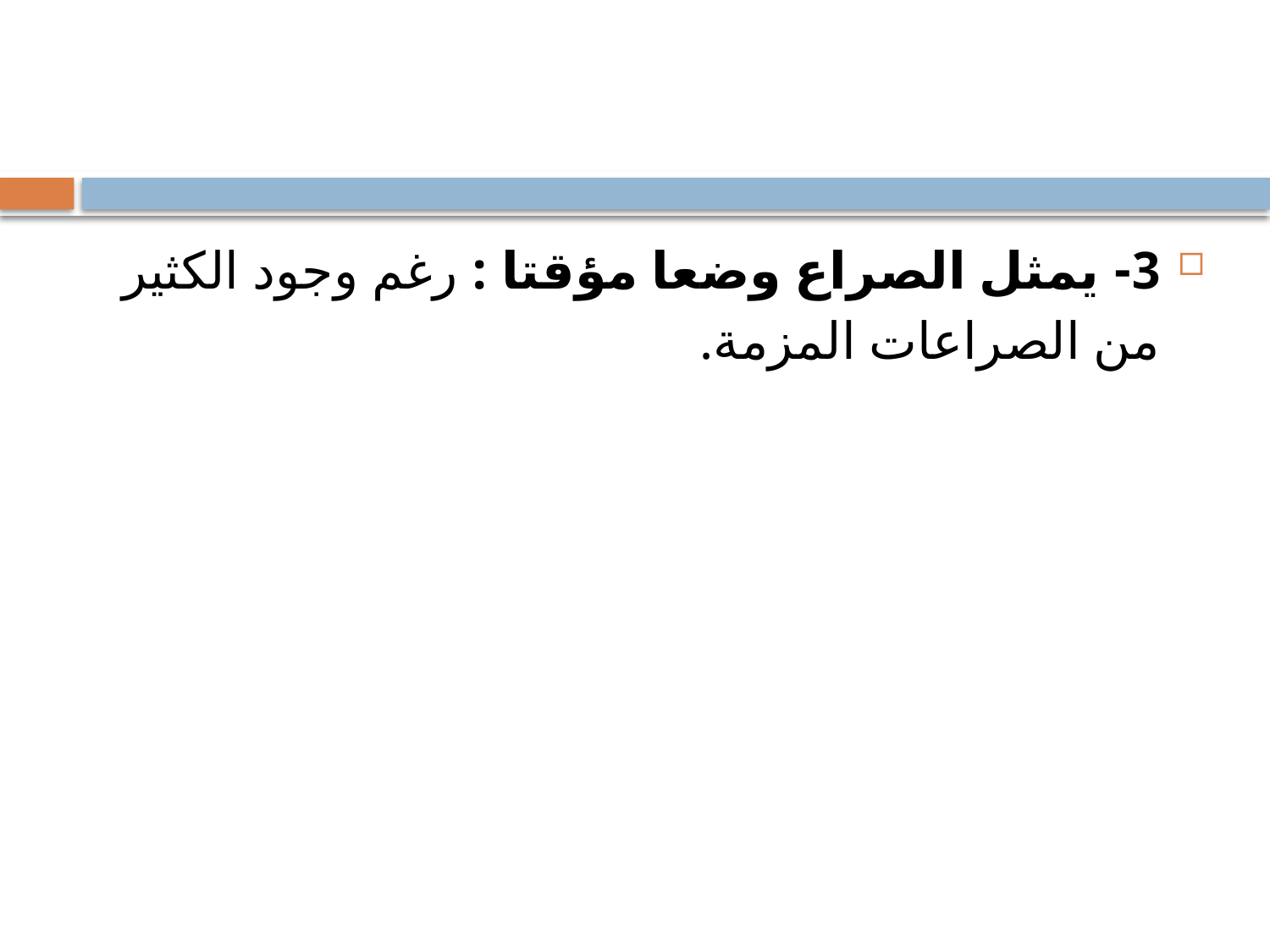

3- يمثل الصراع وضعا مؤقتا : رغم وجود الكثير من الصراعات المزمة.